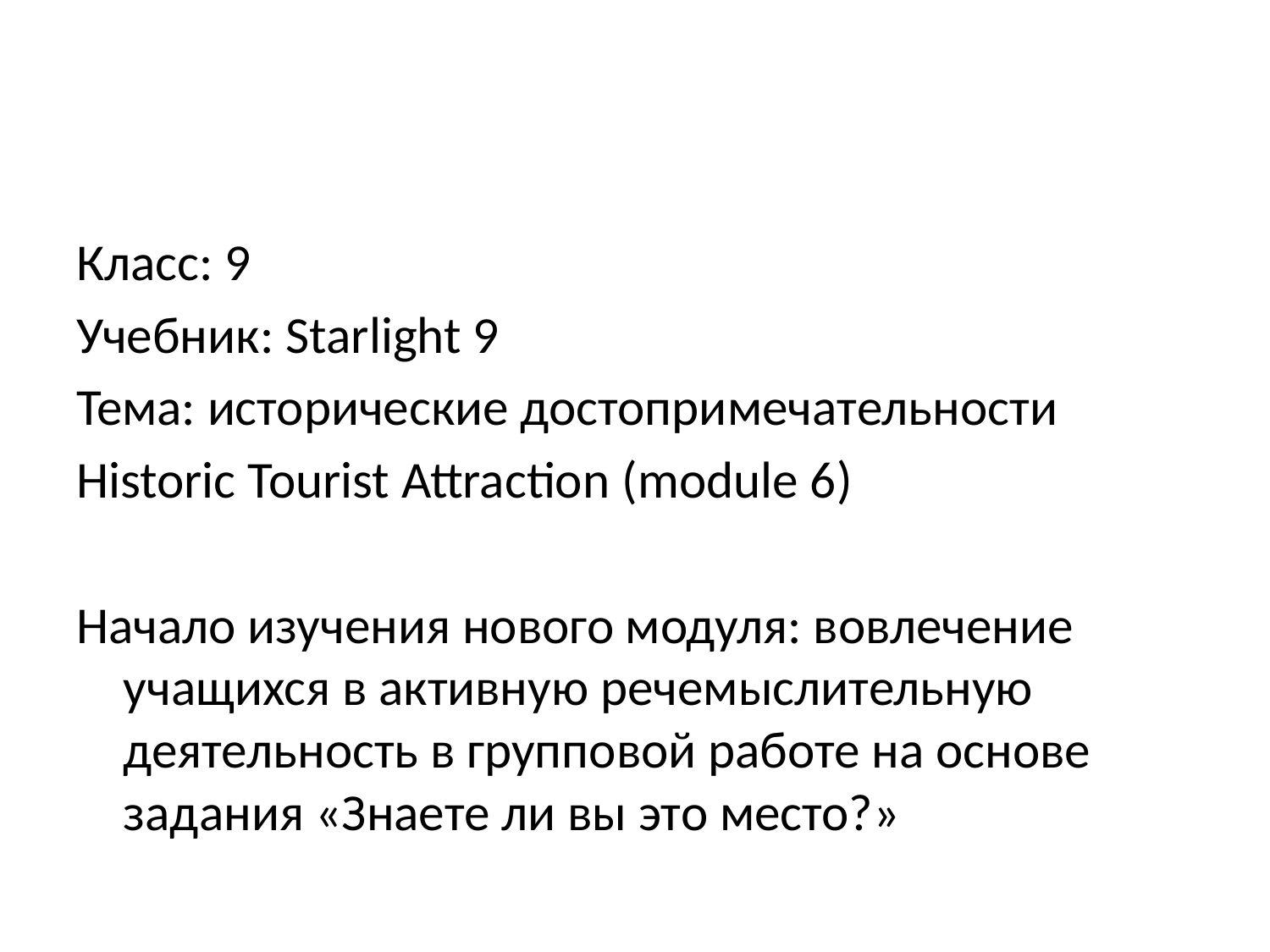

#
Класс: 9
Учебник: Starlight 9
Тема: исторические достопримечательности
Historic Tourist Attraction (module 6)

Начало изучения нового модуля: вовлечение учащихся в активную речемыслительную деятельность в групповой работе на основе задания «Знаете ли вы это место?»